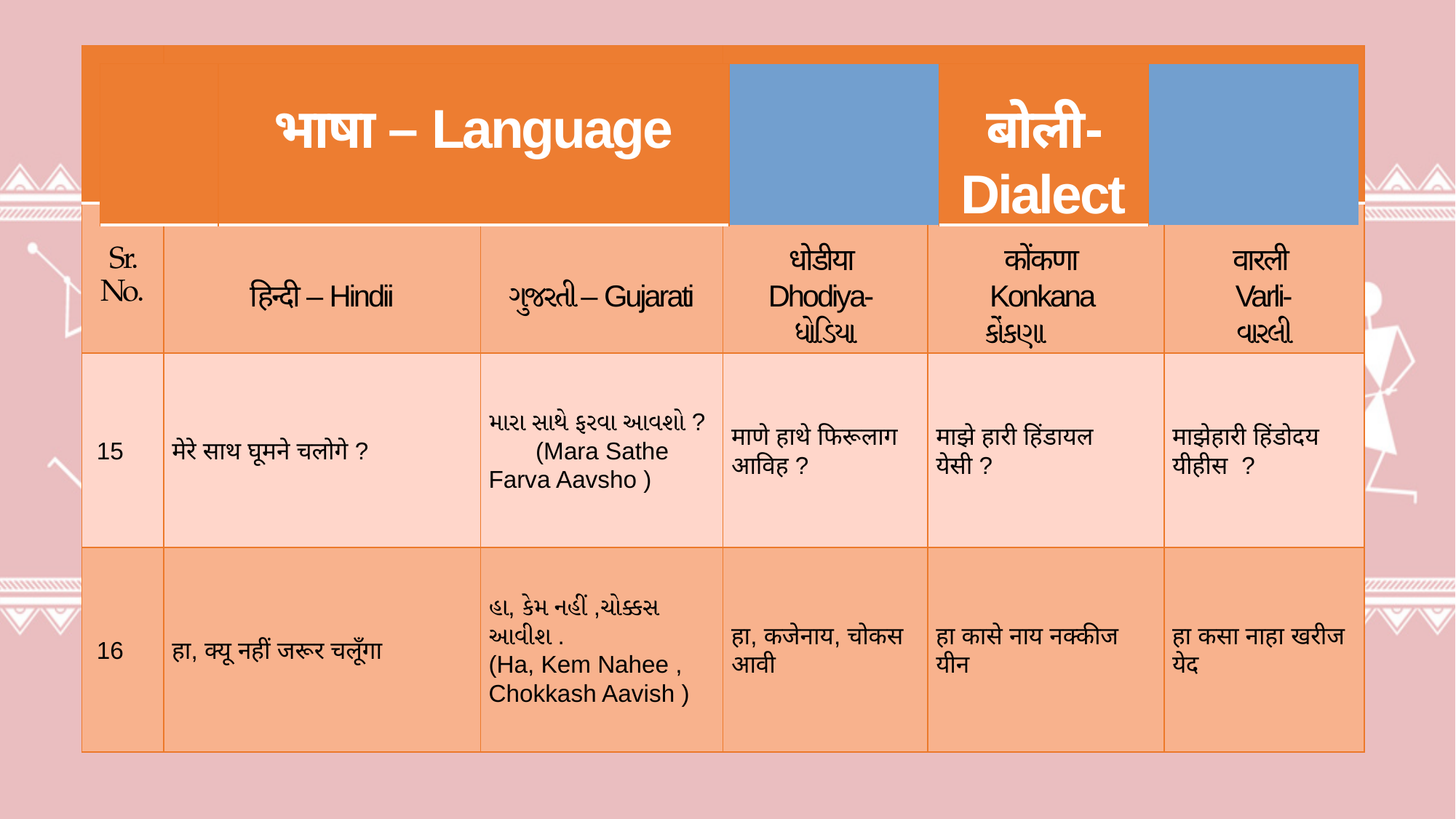

|  | भाषा – Language |  | बोली- Dialect |  |  |
| --- | --- | --- | --- | --- | --- |
| Sr. No. | हिन्दी – Hindii | ગુજરતી – Gujarati | धोडीया Dhodiya- ધોડિયા | कोंकणा Konkana કોંકણા | वारली Varli- વારલી |
| 15 | मेरे साथ घूमने चलोगे ? | મારા સાથે ફરવા આવશો ? (Mara Sathe Farva Aavsho ) | माणे हाथे फिरूलाग आविह ? | माझे हारी हिंडायल येसी ? | माझेहारी हिंडोदय यीहीस ? |
| 16 | हा, क्यू नहीं जरूर चलूँगा | હા, કેમ નહીં ,ચોક્કસ આવીશ . (Ha, Kem Nahee , Chokkash Aavish ) | हा, कजेनाय, चोकस आवी | हा कासे नाय नक्कीज यीन | हा कसा नाहा खरीज येद |
|  | भाषा – Language |  | बोली- Dialect |  |  |
| --- | --- | --- | --- | --- | --- |